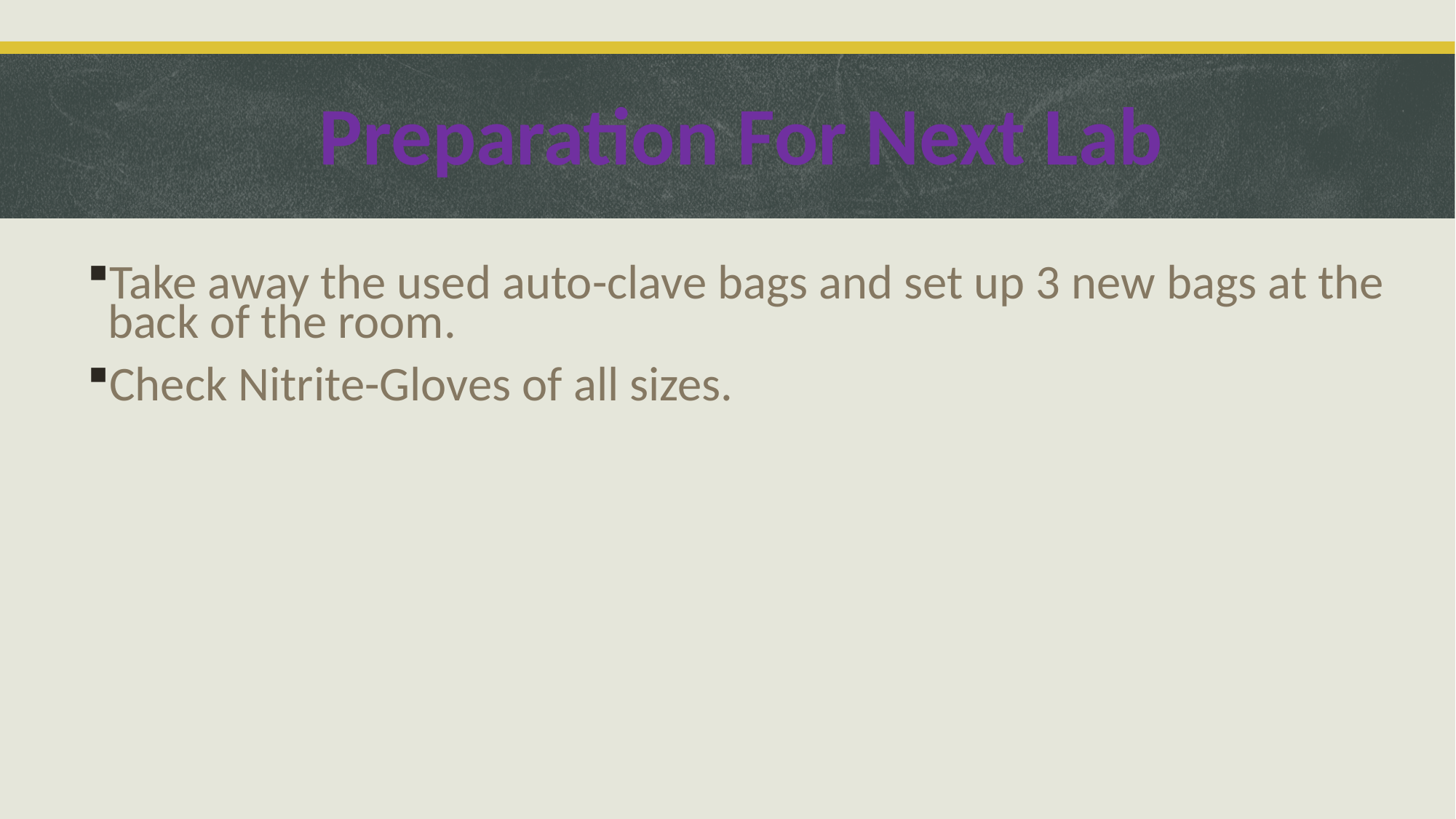

Preparation For Next Lab
Take away the used auto-clave bags and set up 3 new bags at the back of the room.
Check Nitrite-Gloves of all sizes.